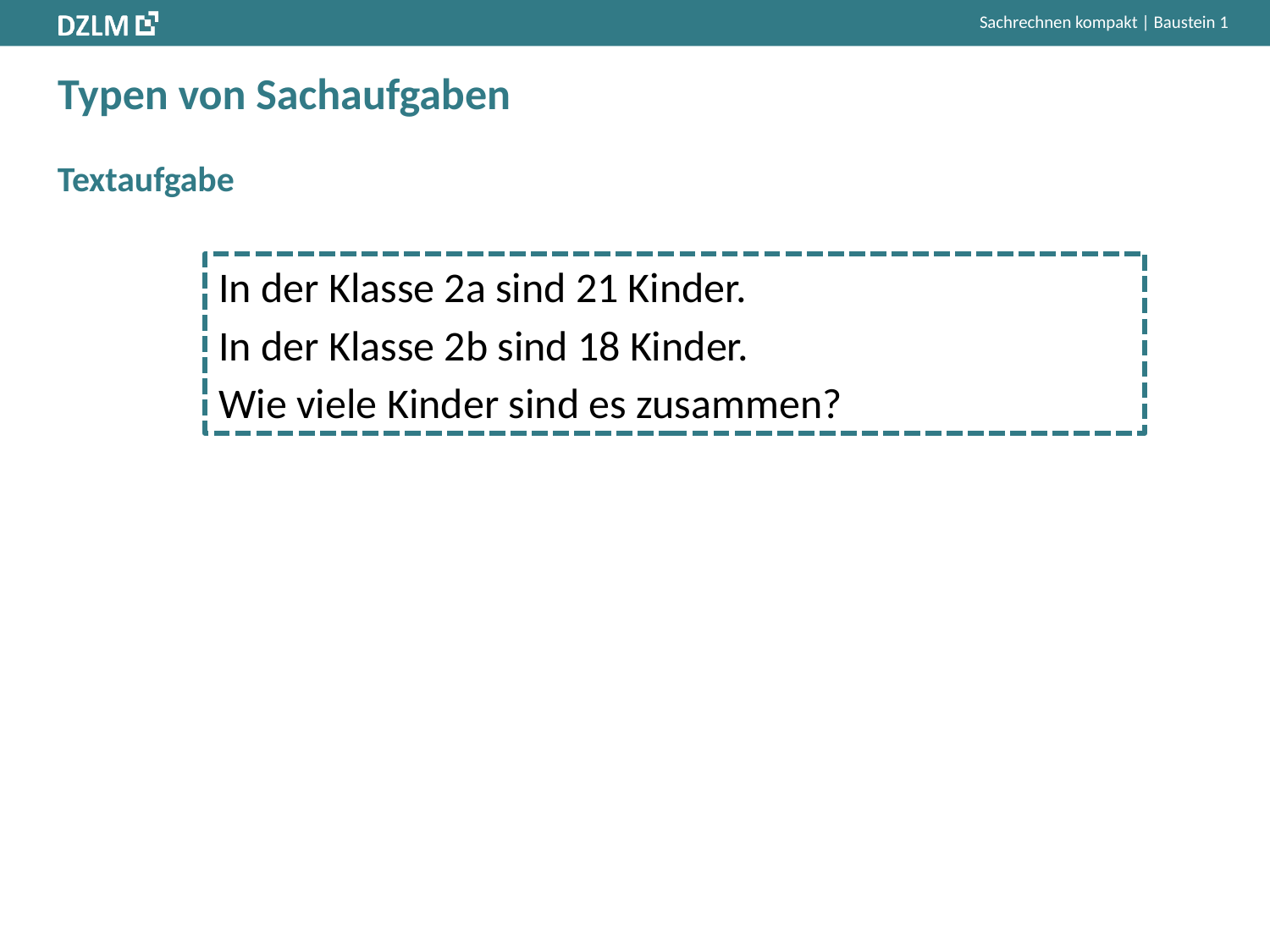

# Typen von Sachaufgaben
Textaufgabe
In der Klasse 2a sind 21 Kinder.
In der Klasse 2b sind 18 Kinder.
Wie viele Kinder sind es zusammen?